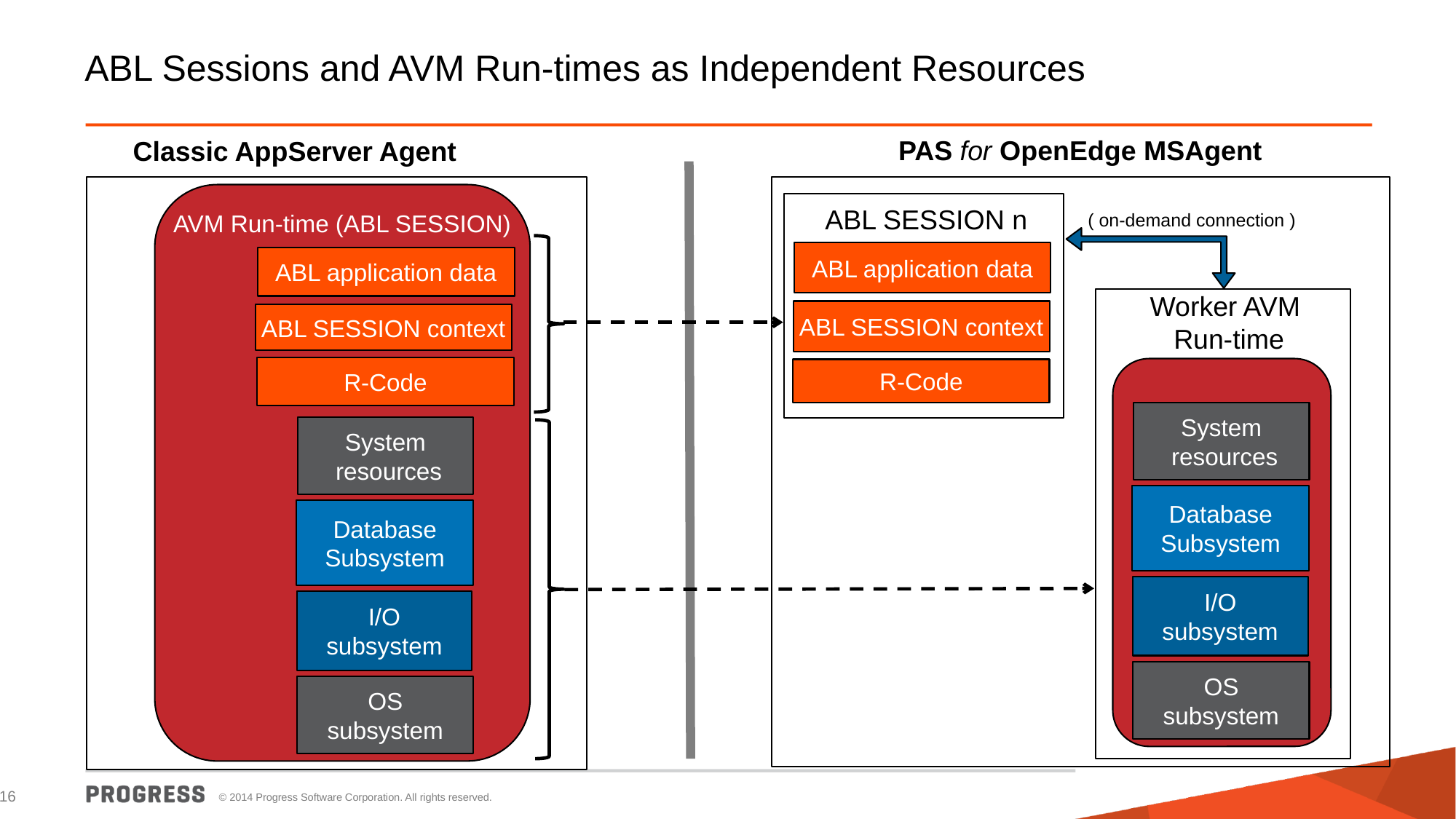

# ABL Sessions and AVM Run-times as Independent Resources
PAS for OpenEdge MSAgent
Classic AppServer Agent

AVM Run-time (ABL SESSION)

ABL SESSION n

ABL application data
ABL SESSION context
R-Code
( on-demand connection )

ABL application data
Worker AVM
Run-time

System
 resources

Database
Subsystem
I/O
subsystem
OS
subsystem
ABL SESSION context
R-Code
System
 resources
Database
Subsystem
I/O
subsystem
OS
subsystem